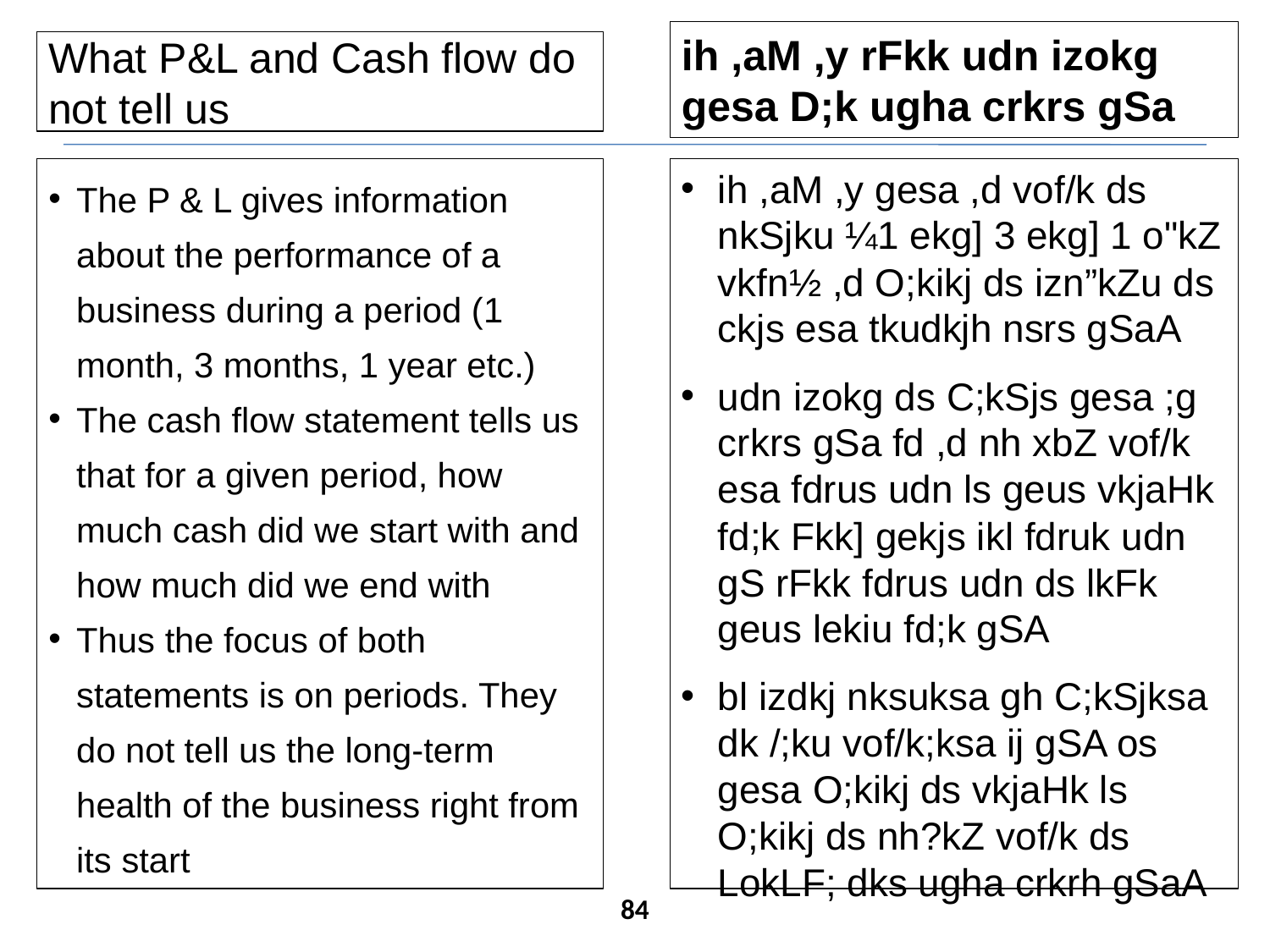

ih ,aM ,y rFkk udn izokg gesa D;k ugha crkrs gSa
What P&L and Cash flow do not tell us
The P & L gives information about the performance of a business during a period (1 month, 3 months, 1 year etc.)
The cash flow statement tells us that for a given period, how much cash did we start with and how much did we end with
Thus the focus of both statements is on periods. They do not tell us the long-term health of the business right from its start
ih ,aM ,y gesa ,d vof/k ds nkSjku ¼1 ekg] 3 ekg] 1 o"kZ vkfn½ ,d O;kikj ds izn”kZu ds ckjs esa tkudkjh nsrs gSaA
udn izokg ds C;kSjs gesa ;g crkrs gSa fd ,d nh xbZ vof/k esa fdrus udn ls geus vkjaHk fd;k Fkk] gekjs ikl fdruk udn gS rFkk fdrus udn ds lkFk geus lekiu fd;k gSA
bl izdkj nksuksa gh C;kSjksa dk /;ku vof/k;ksa ij gSA os gesa O;kikj ds vkjaHk ls O;kikj ds nh?kZ vof/k ds LokLF; dks ugha crkrh gSaA

84